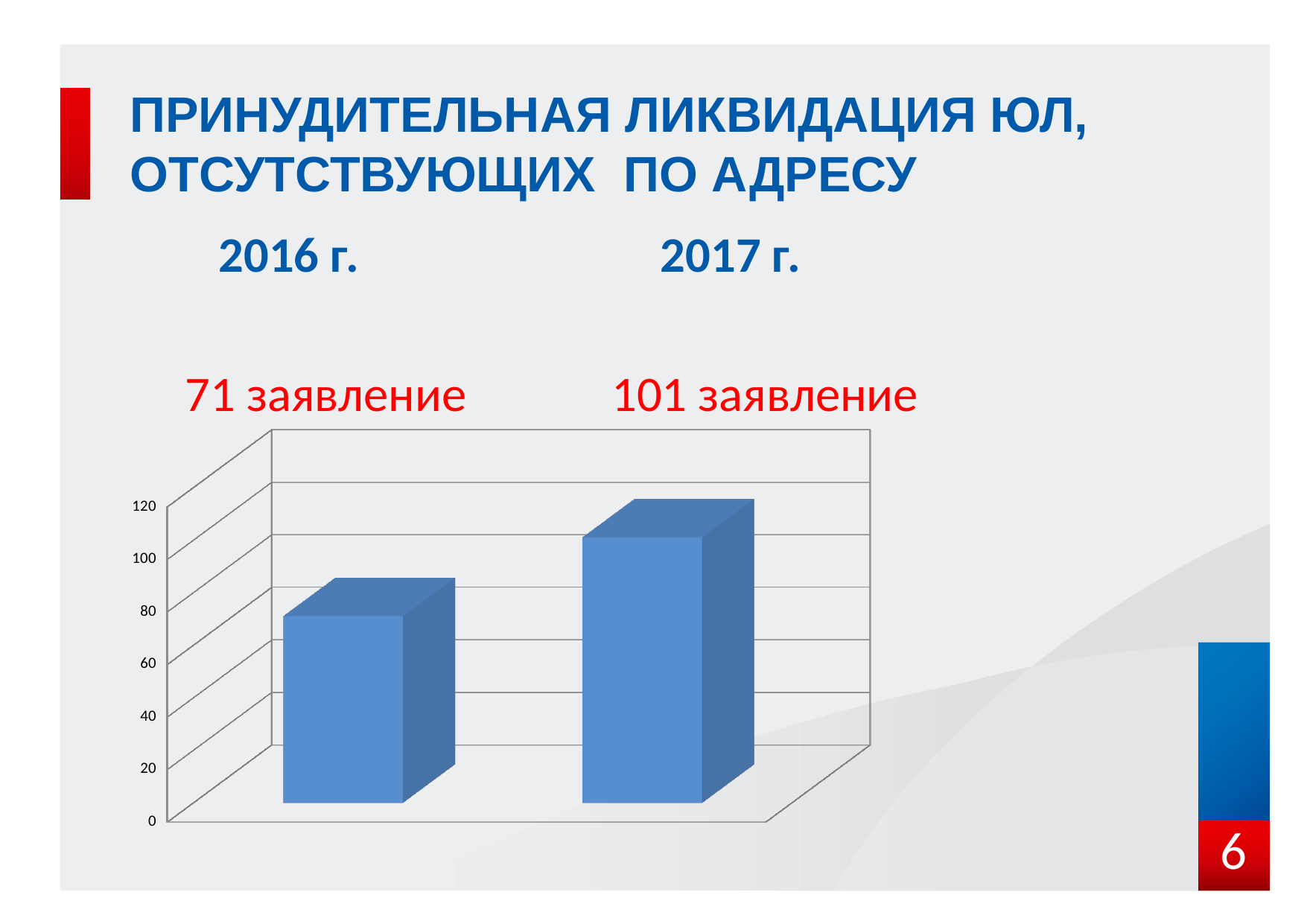

# ПРИНУДИТЕЛЬНАЯ ЛИКВИДАЦИЯ ЮЛ, ОТСУТСТВУЮЩИХ  ПО АДРЕСУ
   2016 г.                           2017 г.

71 заявление             101 заявление

[unsupported chart]

6